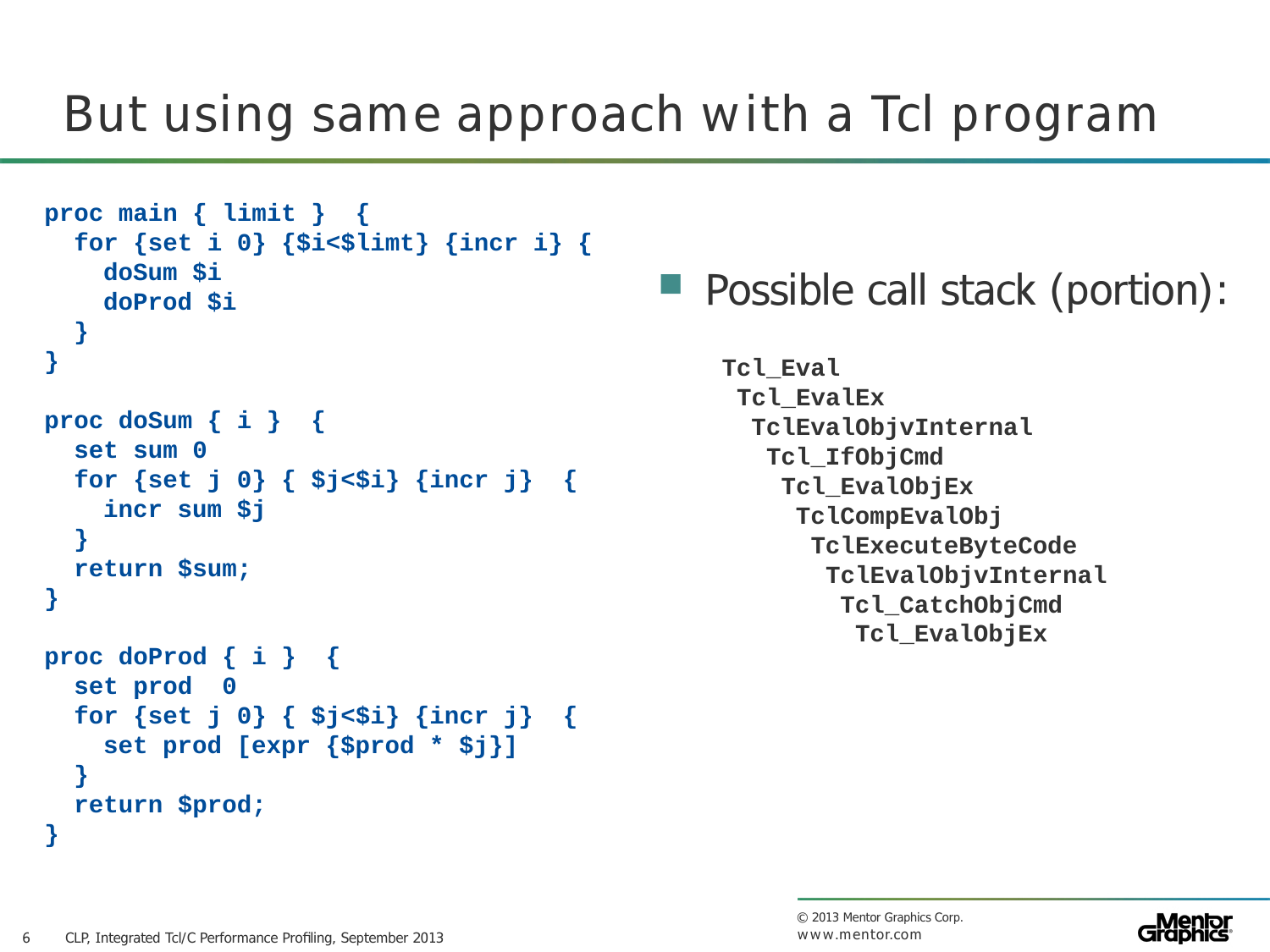

# But using same approach with a Tcl program
proc main { limit }  {
  for {set i 0} {$i<$limt} {incr i} {
    doSum $i
    doProd $i
  }
}

proc doSum { i }  {
  set sum 0
  for {set j 0} { $j<$i} {incr j}  {
    incr sum $j
  }
  return $sum;
}

proc doProd { i }  {
  set prod  0
  for {set j 0} { $j<$i} {incr j}  {
    set prod [expr {$prod * $j}]
  }
  return $prod;
}
Possible call stack (portion):
Tcl_Eval
 Tcl_EvalEx
  TclEvalObjvInternal
   Tcl_IfObjCmd
    Tcl_EvalObjEx
     TclCompEvalObj
      TclExecuteByteCode
       TclEvalObjvInternal
        Tcl_CatchObjCmd
         Tcl_EvalObjEx
CLP, Integrated Tcl/C Performance Profiling, September 2013
6